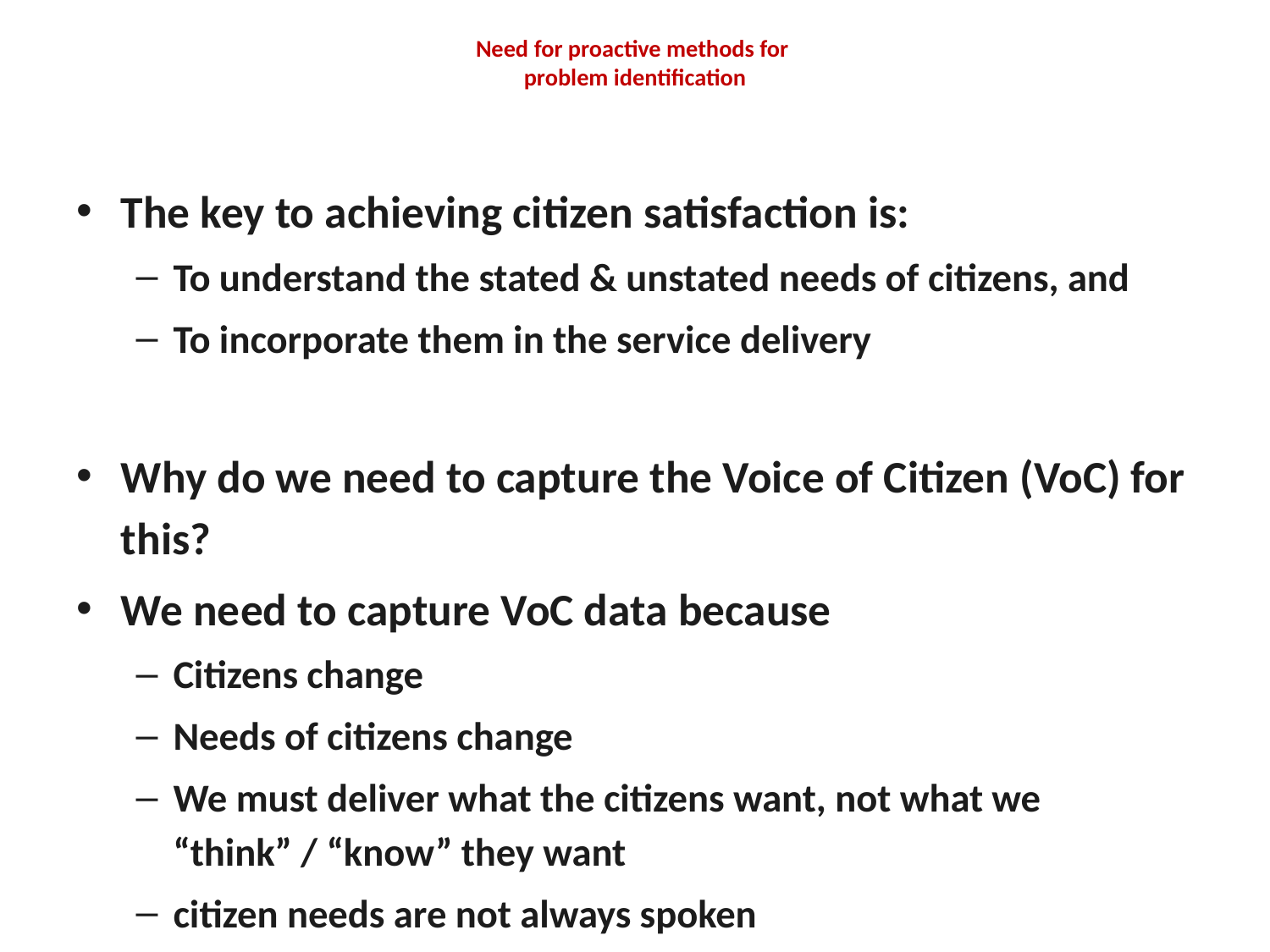

# Need for proactive methods for problem identification
The key to achieving citizen satisfaction is:
To understand the stated & unstated needs of citizens, and
To incorporate them in the service delivery

Why do we need to capture the Voice of Citizen (VoC) for this?
We need to capture VoC data because
Citizens change
Needs of citizens change
We must deliver what the citizens want, not what we “think” / “know” they want
citizen needs are not always spoken